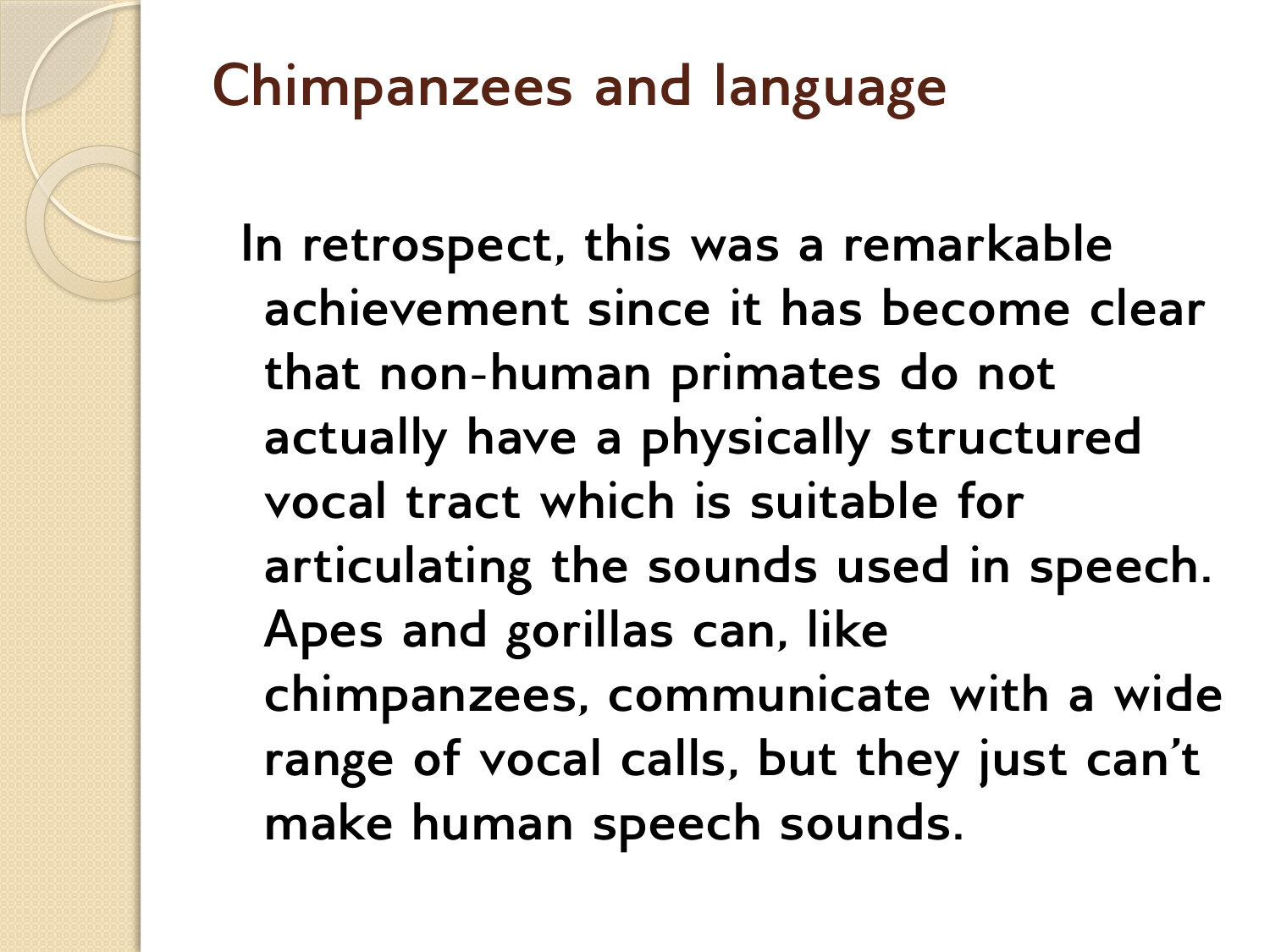

# Chimpanzees and language
 In retrospect, this was a remarkable achievement since it has become clear that non-human primates do not actually have a physically structured vocal tract which is suitable for articulating the sounds used in speech. Apes and gorillas can, like chimpanzees, communicate with a wide range of vocal calls, but they just can’t make human speech sounds.